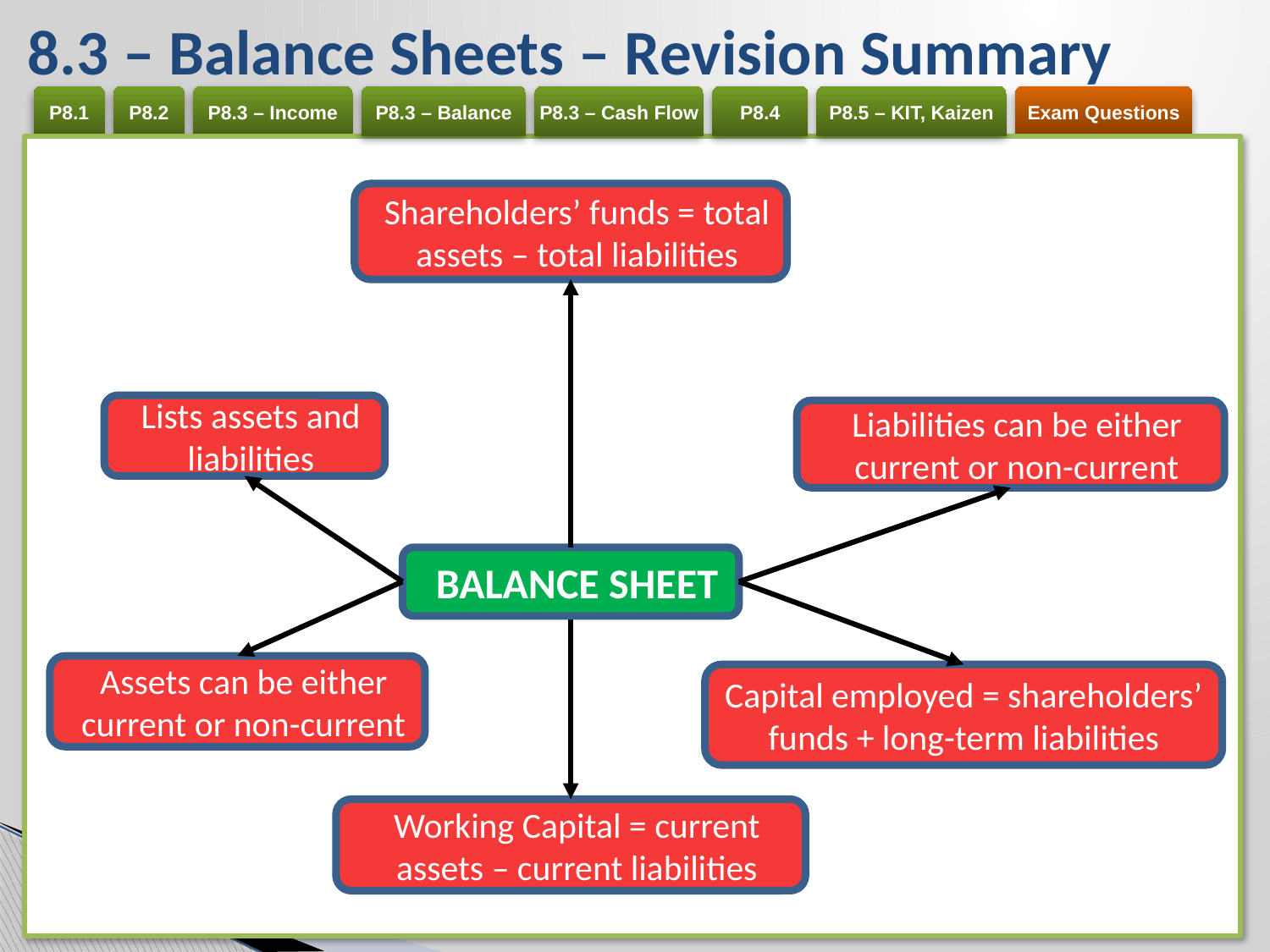

# 8.3 – Balance Sheets – Revision Summary
Shareholders’ funds = total assets – total liabilities
Lists assets and liabilities
Liabilities can be either current or non-current
BALANCE SHEET
Capital employed = shareholders’ funds + long-term liabilities
Assets can be either current or non-current
Working Capital = current assets – current liabilities